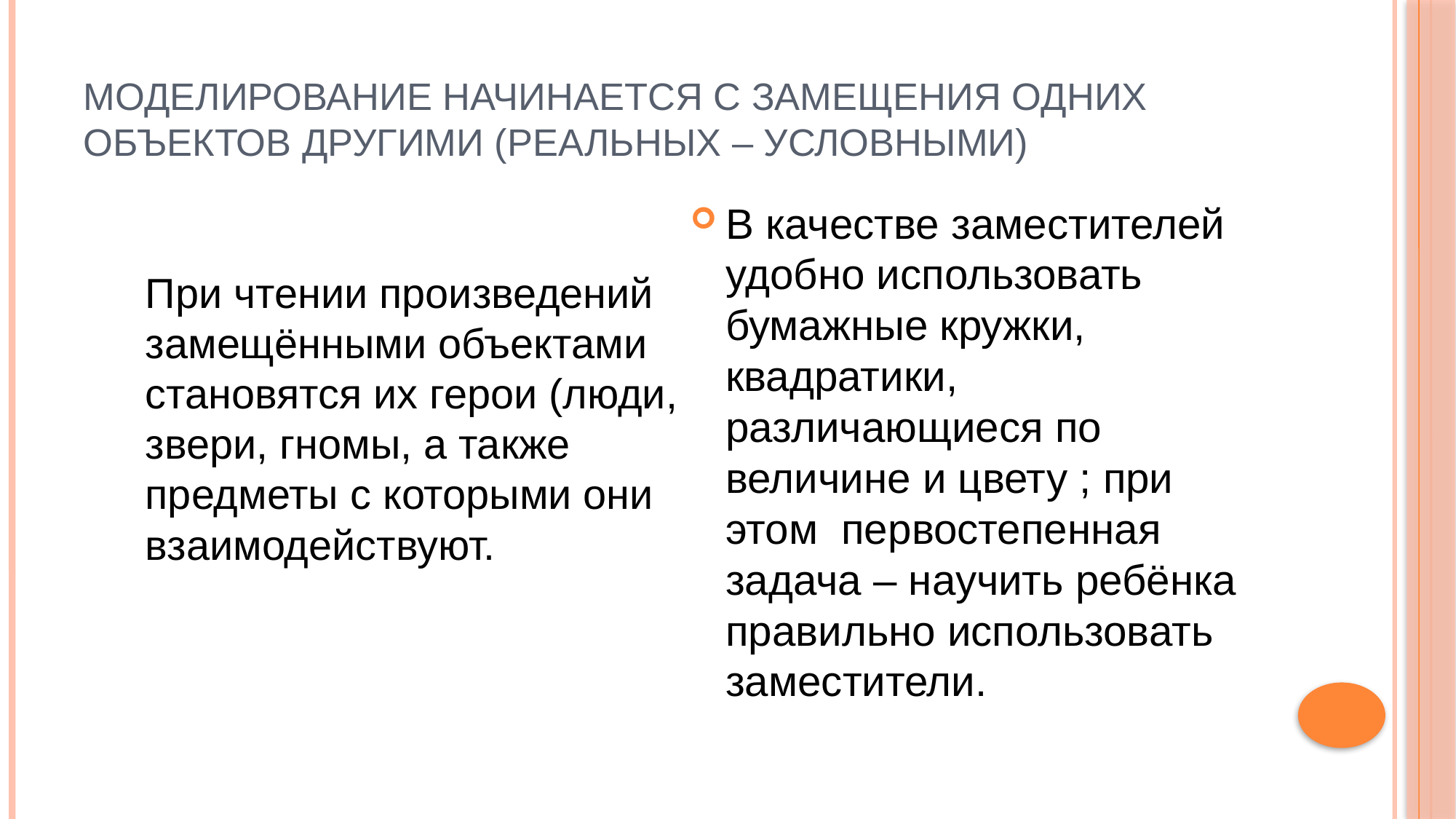

# Моделирование начинается с замещения одних объектов другими (реальных – условными)
В качестве заместителей удобно использовать бумажные кружки, квадратики, различающиеся по величине и цвету ; при этом  первостепенная задача – научить ребёнка правильно использовать заместители.
При чтении произведений замещёнными объектами становятся их герои (люди, звери, гномы, а также предметы с которыми они взаимодействуют.